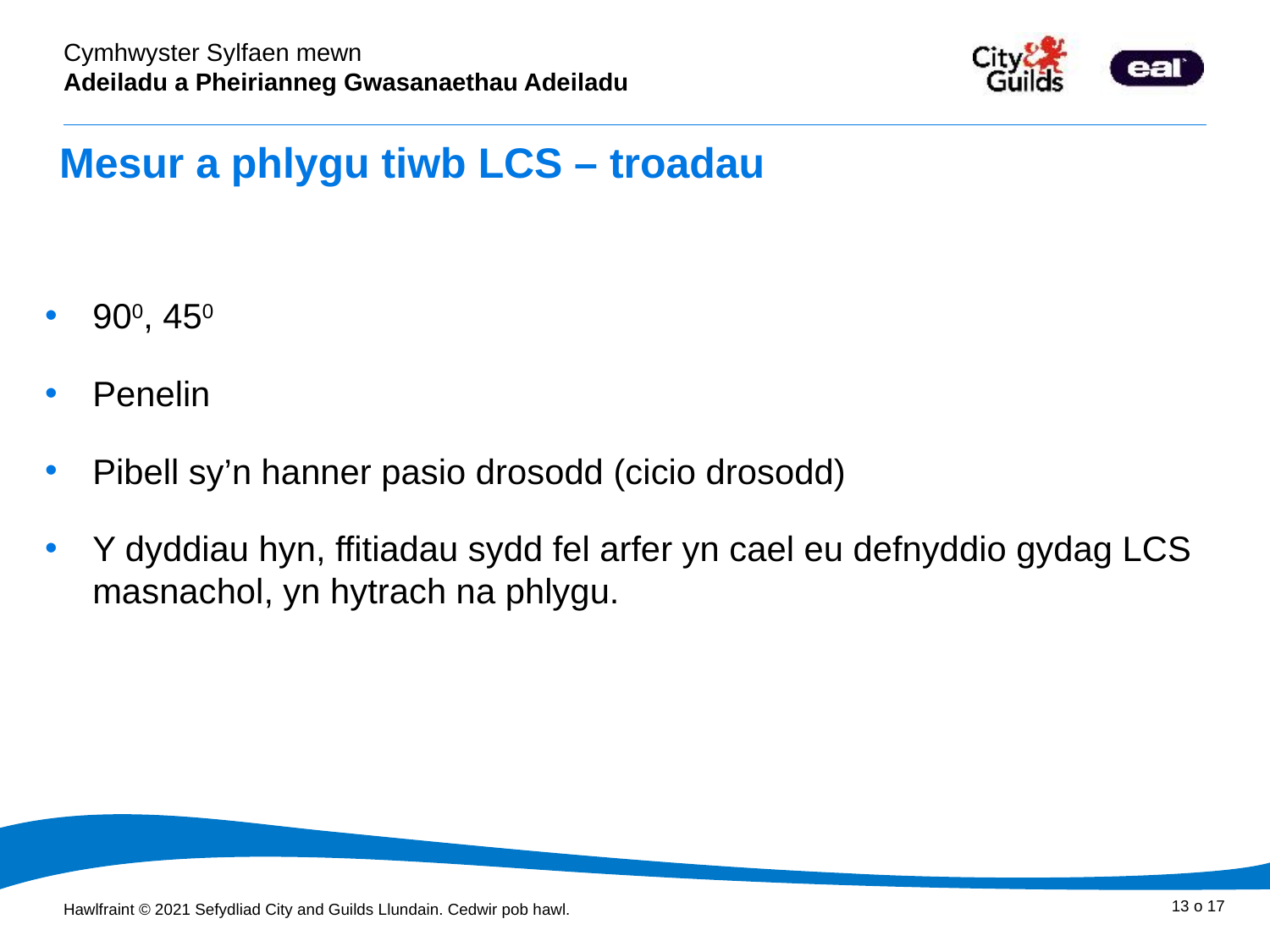

# Mesur a phlygu tiwb LCS – troadau

900, 450
Penelin
Pibell sy’n hanner pasio drosodd (cicio drosodd)
Y dyddiau hyn, ffitiadau sydd fel arfer yn cael eu defnyddio gydag LCS masnachol, yn hytrach na phlygu.